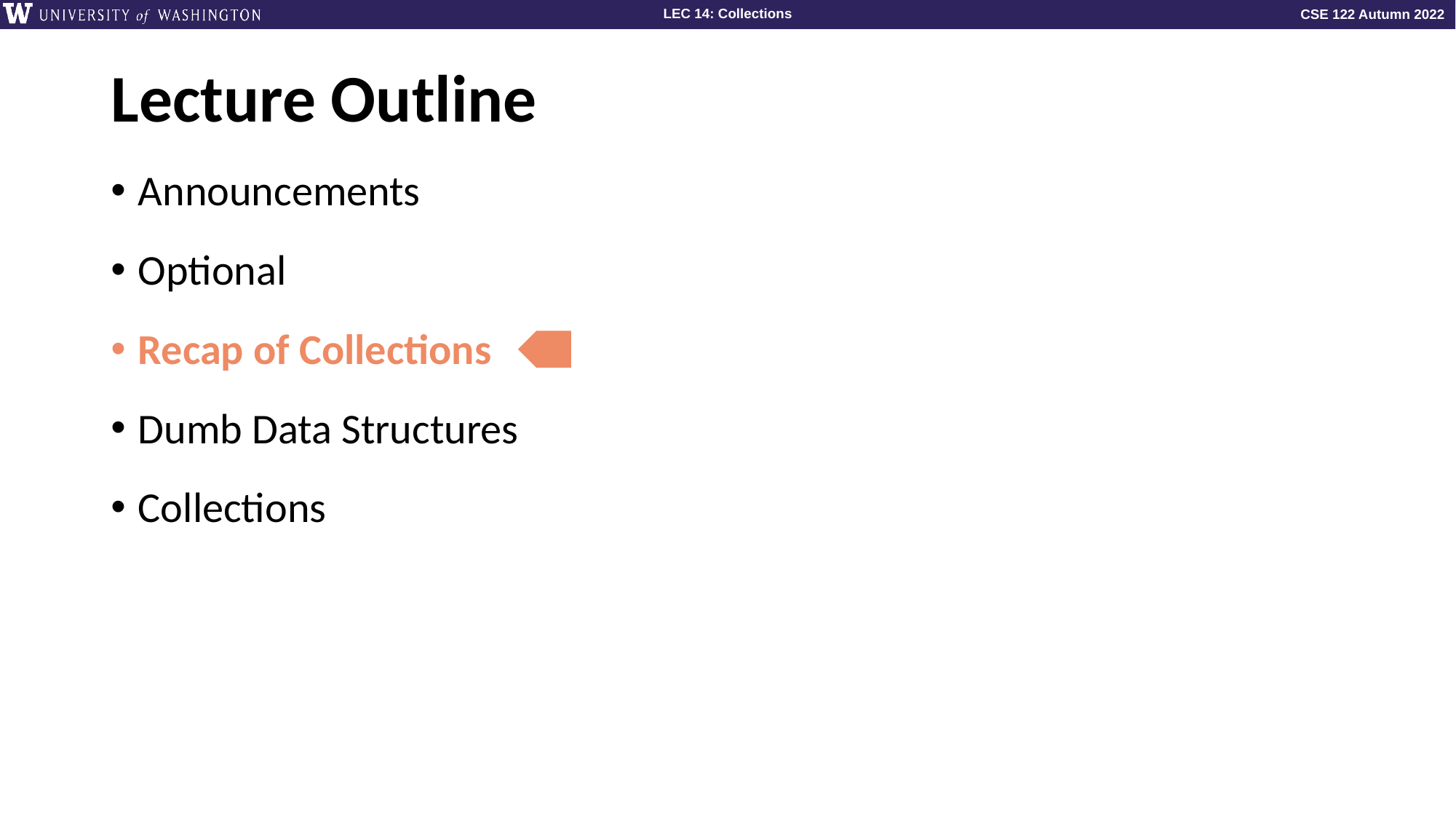

# Lecture Outline
Announcements
Optional
Recap of Collections
Dumb Data Structures
Collections